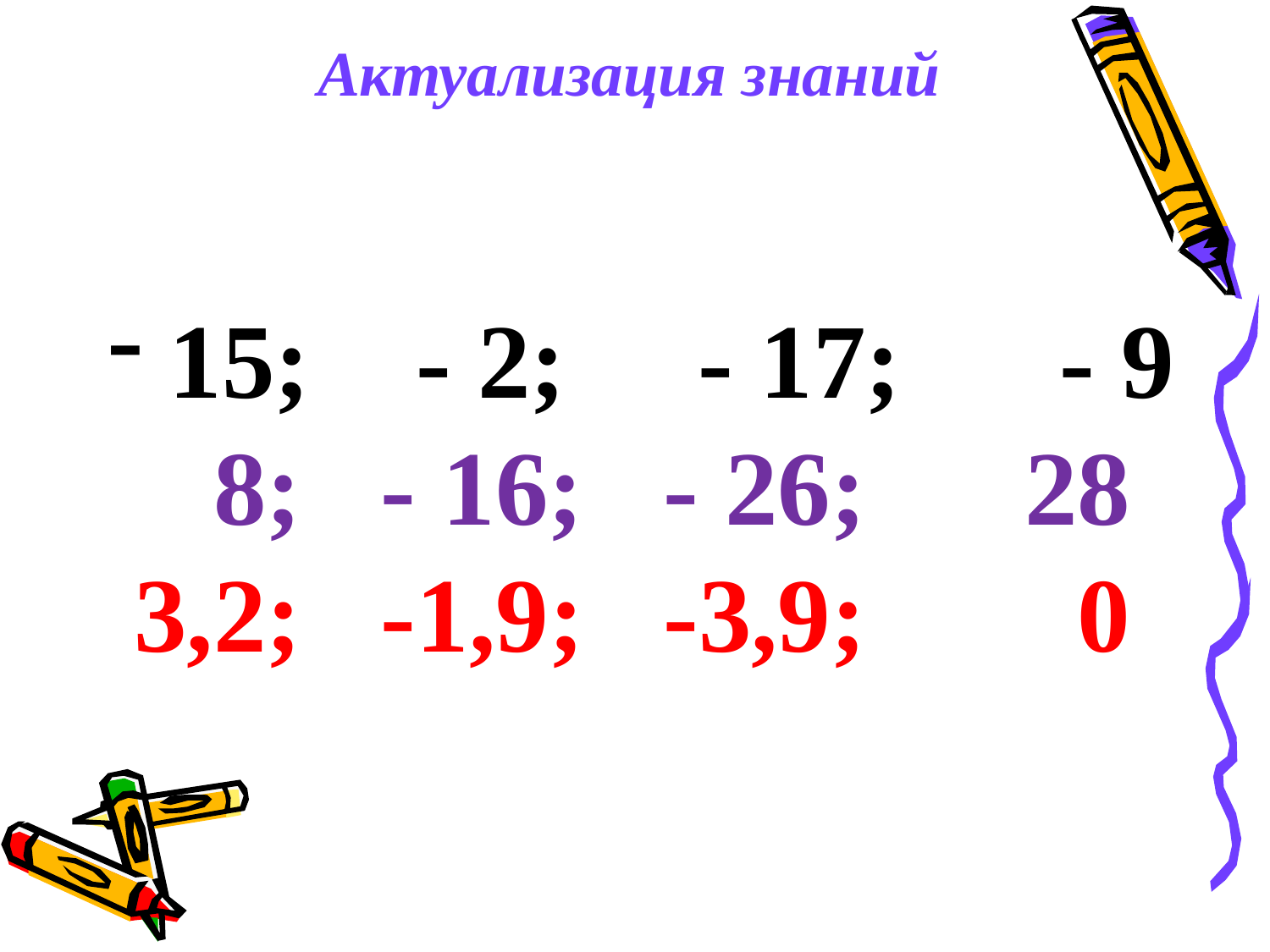

Актуализация знаний
 15;    - 2;     - 17;      - 9
    8;   - 16;   - 26;      28
 3,2;   -1,9;   -3,9;        0